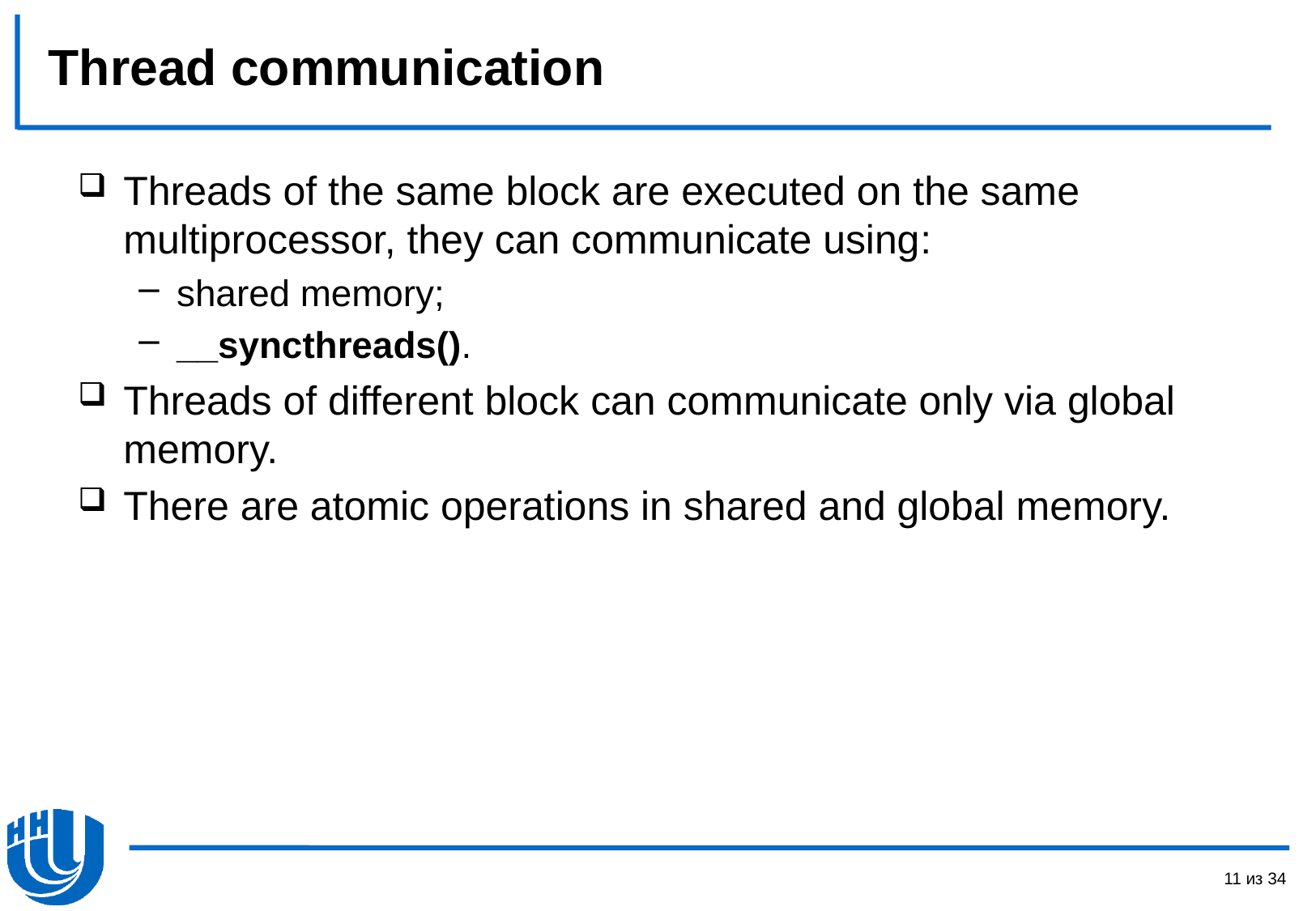

# Thread communication
Threads of the same block are executed on the same multiprocessor, they can communicate using:
shared memory;
__syncthreads().
Threads of different block can communicate only via global memory.
There are atomic operations in shared and global memory.
11